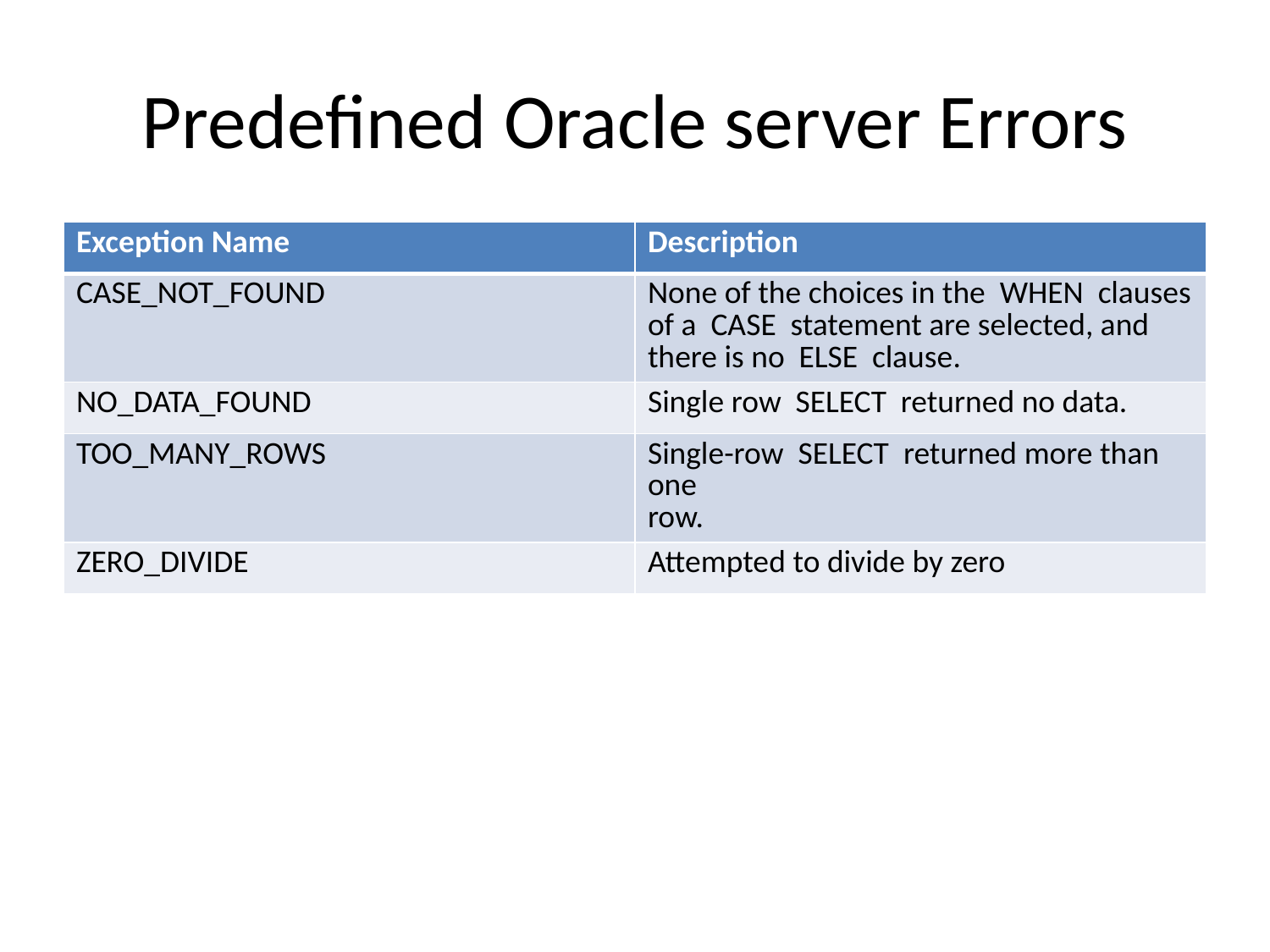

# Predefined Oracle server Errors
| Exception Name | Description |
| --- | --- |
| CASE\_NOT\_FOUND | None of the choices in the WHEN clauses of a CASE statement are selected, and there is no ELSE clause. |
| NO\_DATA\_FOUND | Single row SELECT returned no data. |
| TOO\_MANY\_ROWS | Single-row SELECT returned more than one row. |
| ZERO\_DIVIDE | Attempted to divide by zero |